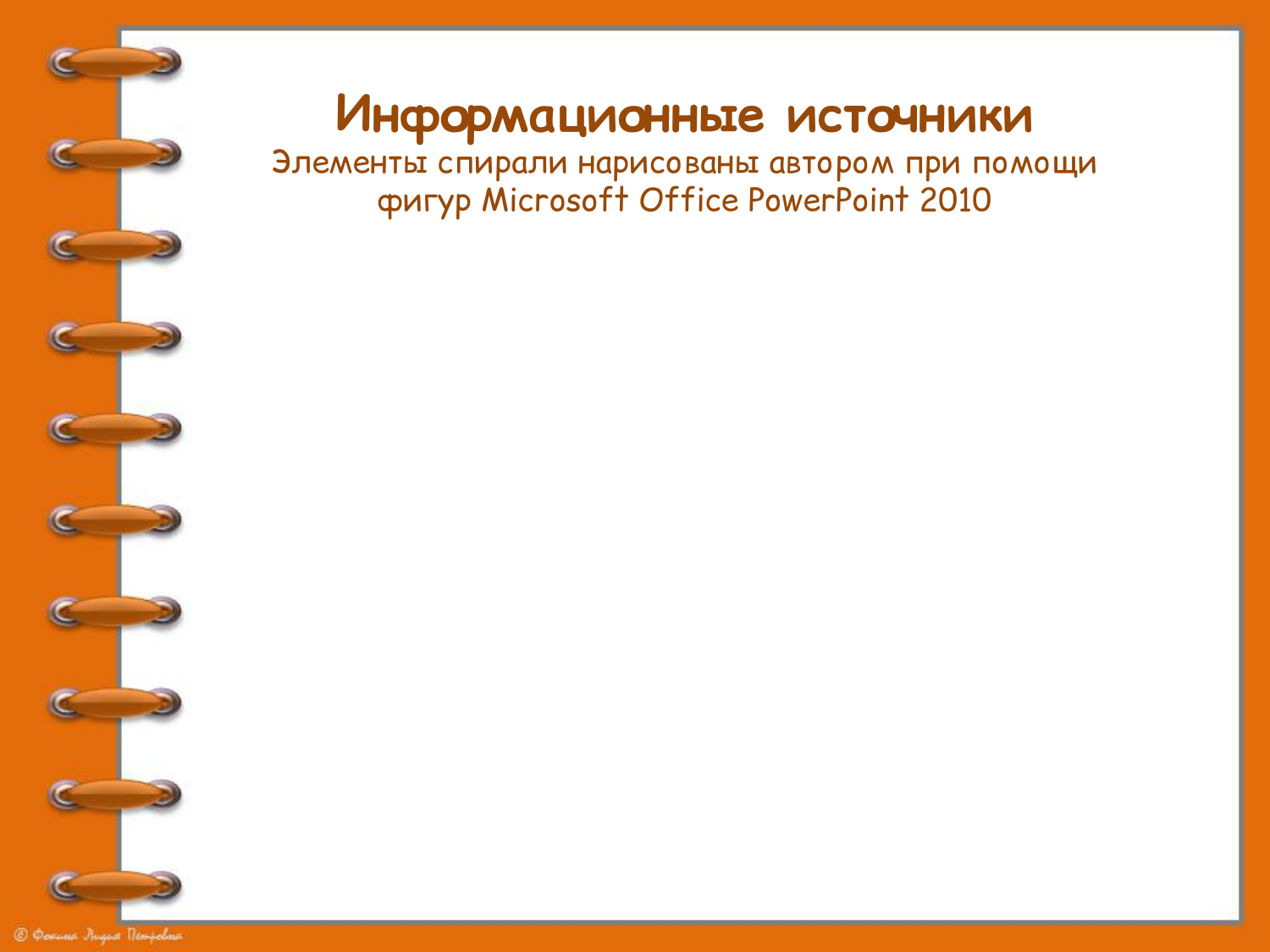

Информационные источники
Элементы спирали нарисованы автором при помощи фигур Microsoft Office PowerPoint 2010